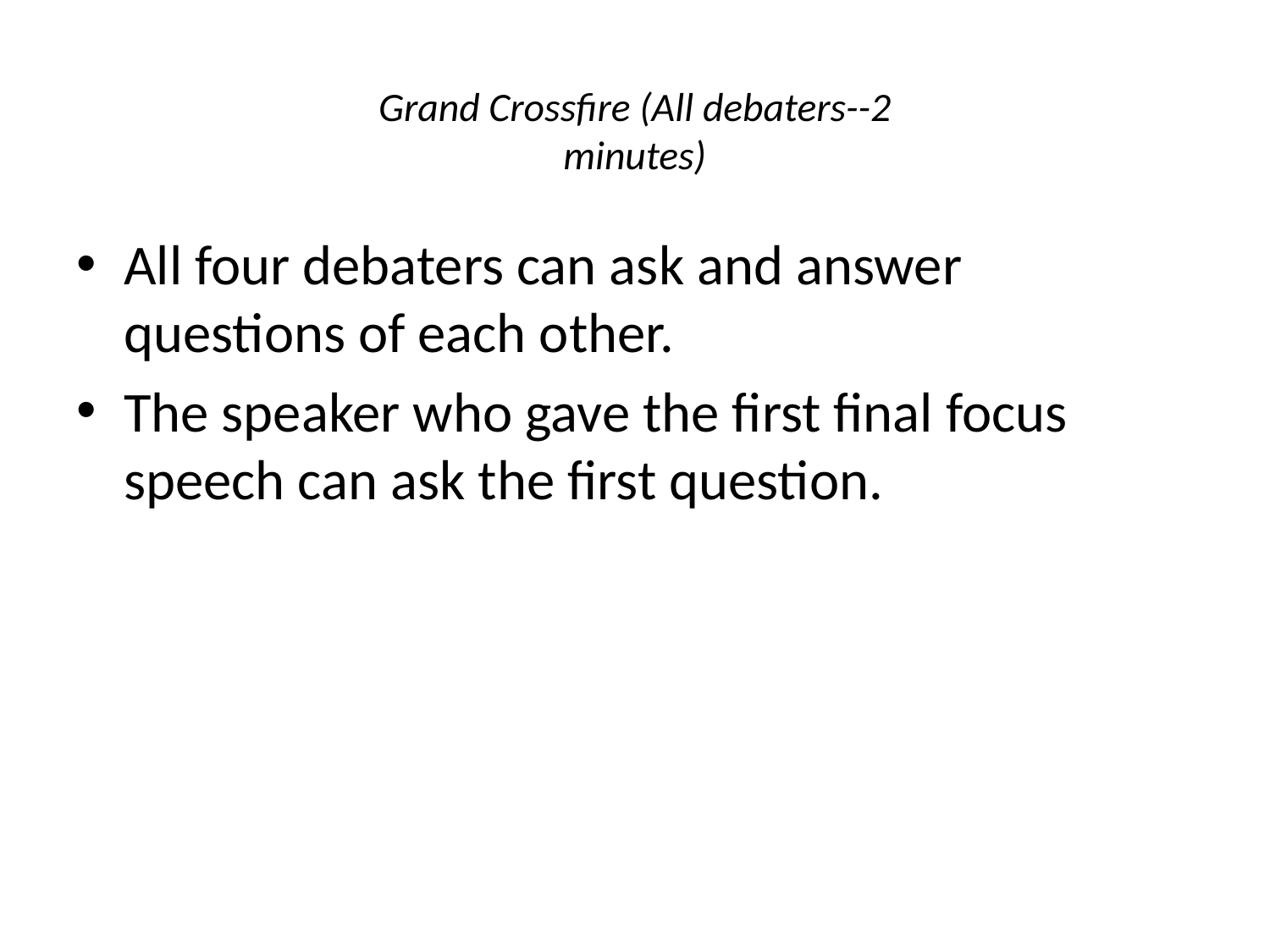

# Grand Crossfire (All debaters--2 minutes)
All four debaters can ask and answer questions of each other.
The speaker who gave the first final focus speech can ask the first question.